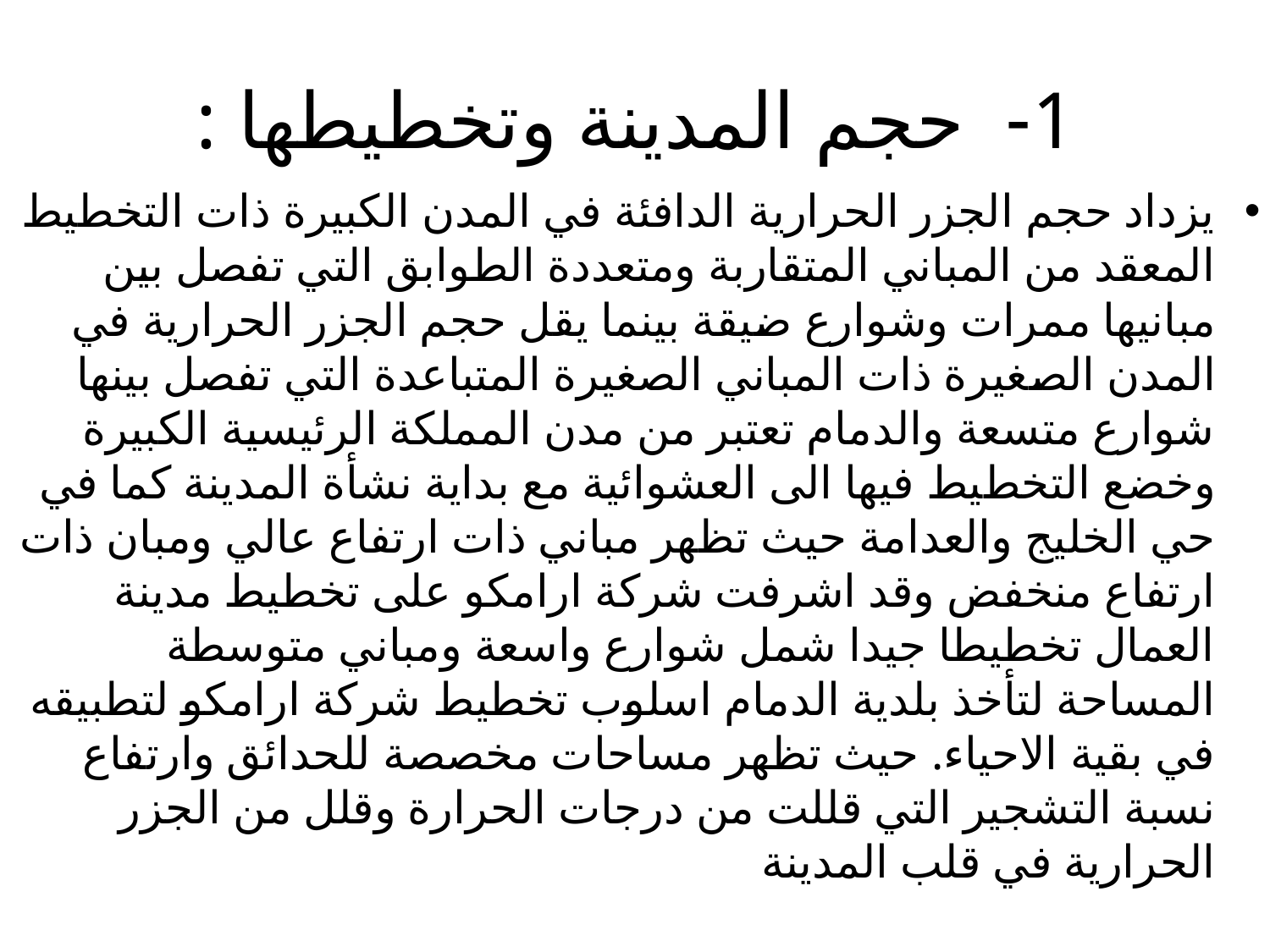

# 1-  حجم المدينة وتخطيطها :
يزداد حجم الجزر الحرارية الدافئة في المدن الكبيرة ذات التخطيط المعقد من المباني المتقاربة ومتعددة الطوابق التي تفصل بين مبانيها ممرات وشوارع ضيقة بينما يقل حجم الجزر الحرارية في المدن الصغيرة ذات المباني الصغيرة المتباعدة التي تفصل بينها شوارع متسعة والدمام تعتبر من مدن المملكة الرئيسية الكبيرة وخضع التخطيط فيها الى العشوائية مع بداية نشأة المدينة كما في حي الخليج والعدامة حيث تظهر مباني ذات ارتفاع عالي ومبان ذات ارتفاع منخفض وقد اشرفت شركة ارامكو على تخطيط مدينة العمال تخطيطا جيدا شمل شوارع واسعة ومباني متوسطة المساحة لتأخذ بلدية الدمام اسلوب تخطيط شركة ارامكو لتطبيقه في بقية الاحياء. حيث تظهر مساحات مخصصة للحدائق وارتفاع نسبة التشجير التي قللت من درجات الحرارة وقلل من الجزر الحرارية في قلب المدينة